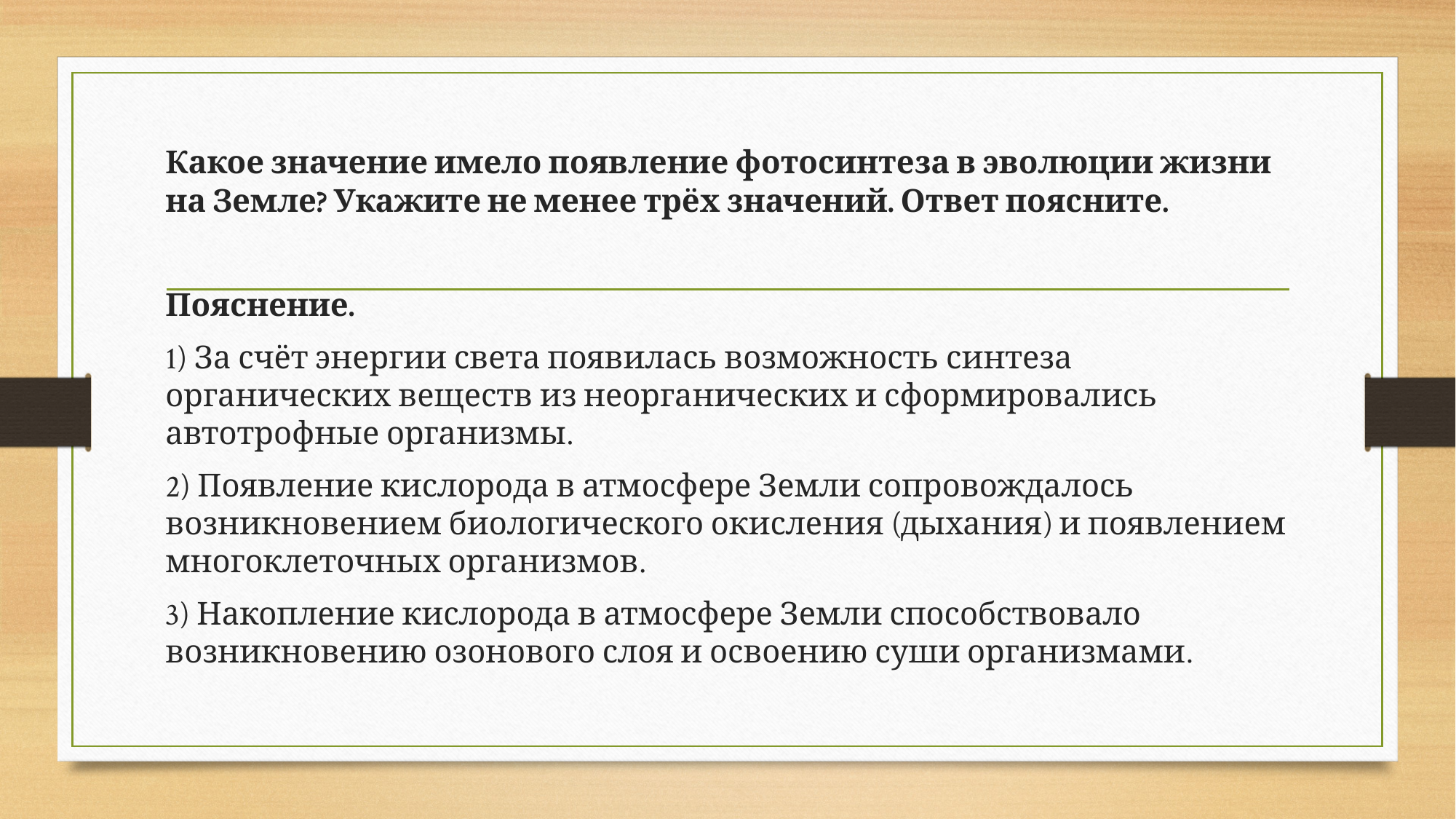

#
Какое значение имело появление фотосинтеза в эволюции жизни на Земле? Укажите не менее трёх значений. Ответ поясните.

Пояснение.
1) За счёт энергии света появилась возможность синтеза органических веществ из неорганических и сформировались автотрофные организмы.
2) Появление кислорода в атмосфере Земли сопровождалось возникновением биологического окисления (дыхания) и появлением многоклеточных организмов.
3) Накопление кислорода в атмосфере Земли способствовало возникновению озонового слоя и освоению суши организмами.